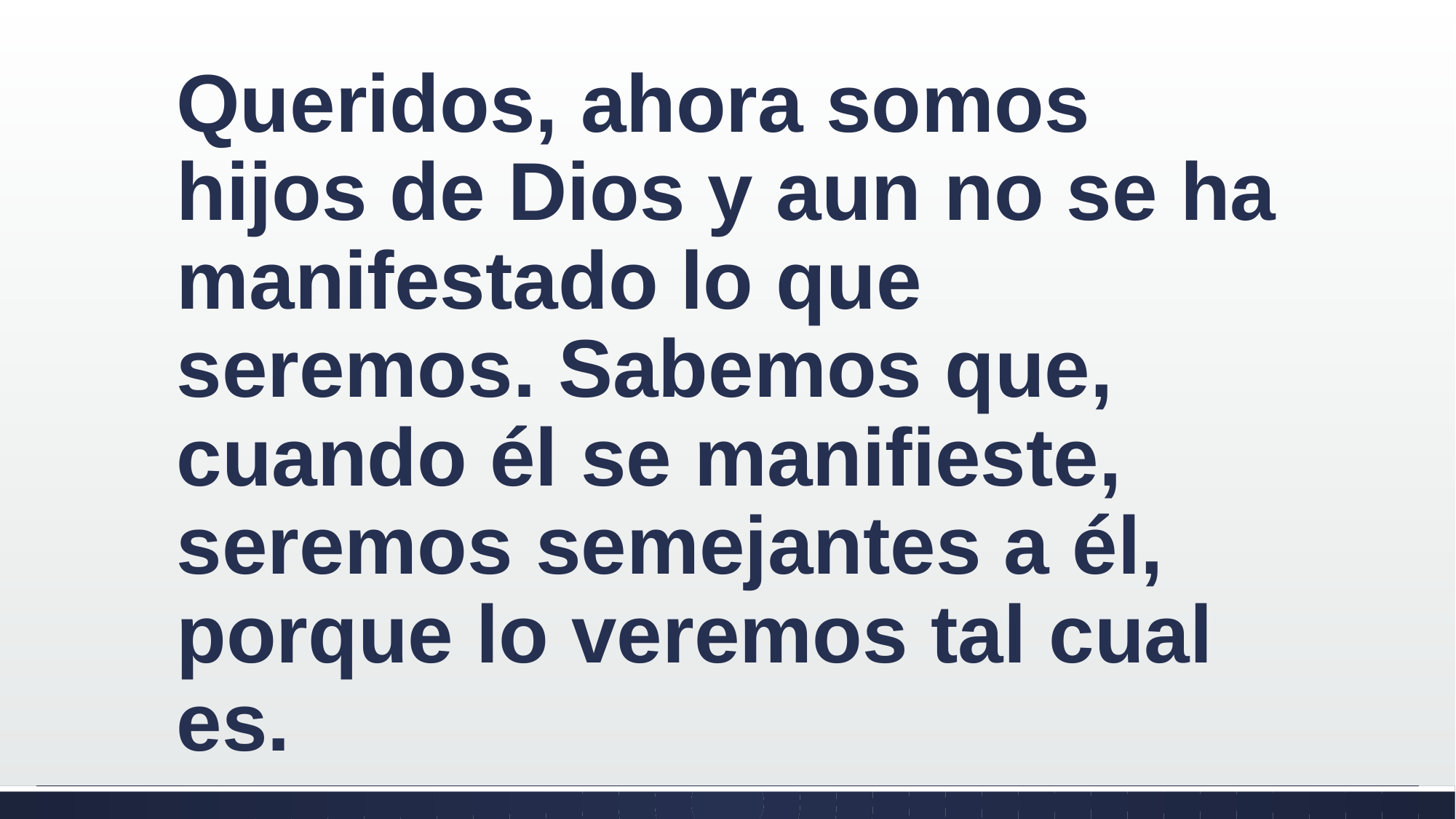

#
Queridos, ahora somos hijos de Dios y aun no se ha manifestado lo que seremos. Sabemos que, cuando él se manifieste, seremos semejantes a él, porque lo veremos tal cual es.